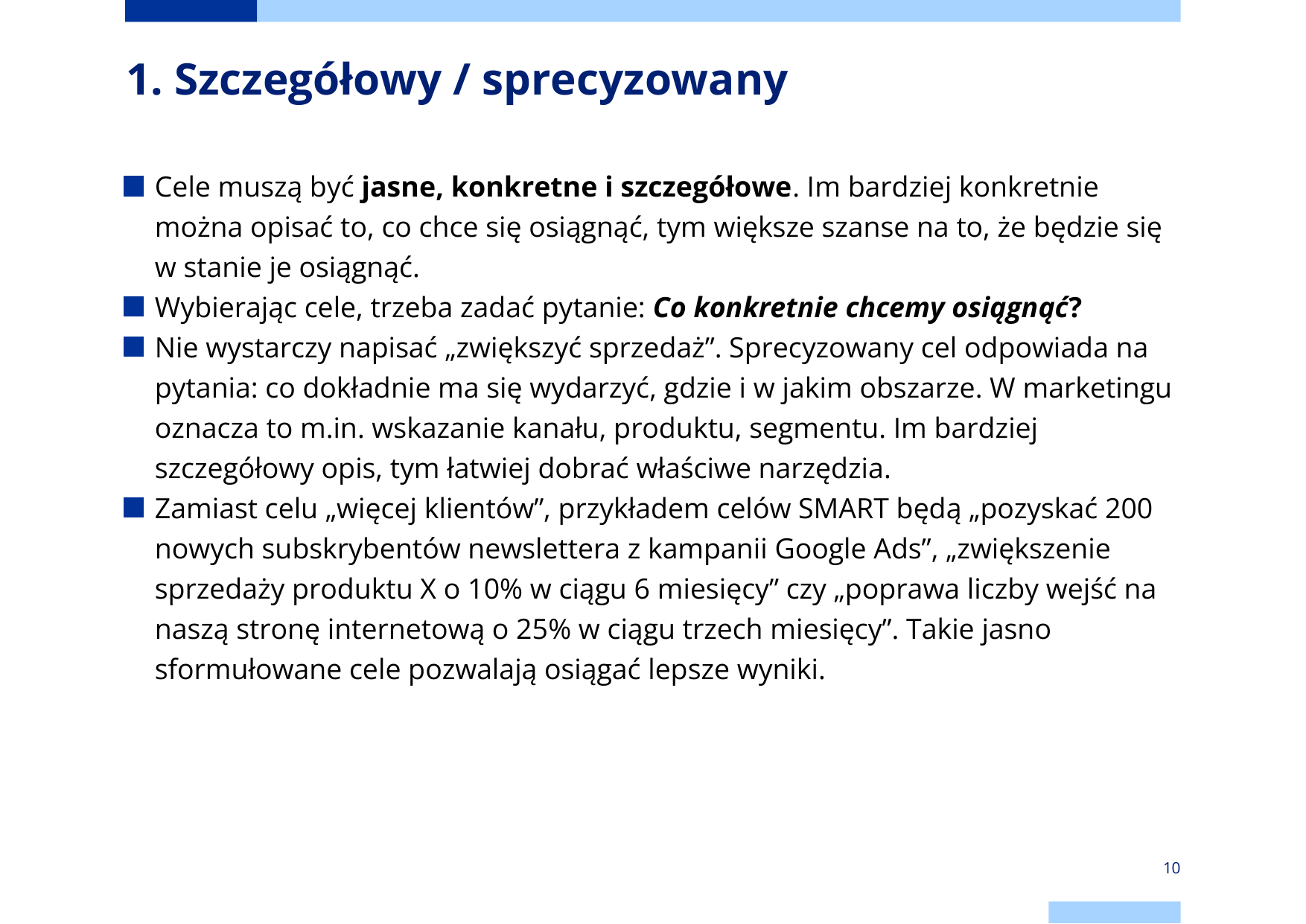

# 1. Szczegółowy / sprecyzowany
Cele muszą być jasne, konkretne i szczegółowe. Im bardziej konkretnie można opisać to, co chce się osiągnąć, tym większe szanse na to, że będzie się w stanie je osiągnąć.
Wybierając cele, trzeba zadać pytanie: Co konkretnie chcemy osiągnąć?
Nie wystarczy napisać „zwiększyć sprzedaż”. Sprecyzowany cel odpowiada na pytania: co dokładnie ma się wydarzyć, gdzie i w jakim obszarze. W marketingu oznacza to m.in. wskazanie kanału, produktu, segmentu. Im bardziej szczegółowy opis, tym łatwiej dobrać właściwe narzędzia.
Zamiast celu „więcej klientów”, przykładem celów SMART będą „pozyskać 200 nowych subskrybentów newslettera z kampanii Google Ads”, „zwiększenie sprzedaży produktu X o 10% w ciągu 6 miesięcy” czy „poprawa liczby wejść na naszą stronę internetową o 25% w ciągu trzech miesięcy”. Takie jasno sformułowane cele pozwalają osiągać lepsze wyniki.

10